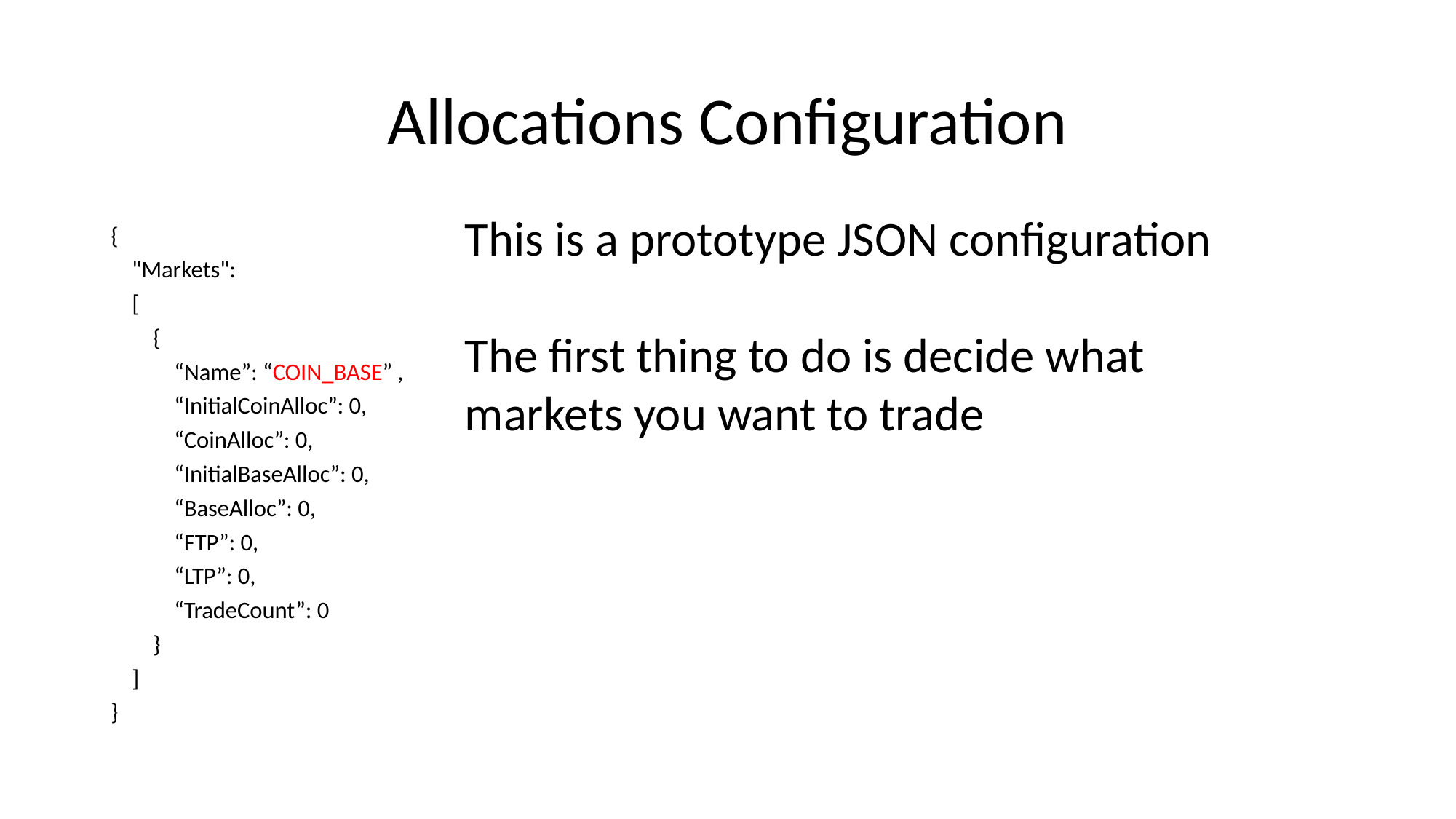

# Allocations Configuration
This is a prototype JSON configuration

The first thing to do is decide what markets you want to trade
{
    "Markets":
    [
        {
            “Name”: “COIN_BASE” ,
            “InitialCoinAlloc”: 0,
            “CoinAlloc”: 0,
            “InitialBaseAlloc”: 0,
            “BaseAlloc”: 0,
            “FTP”: 0,
            “LTP”: 0,
            “TradeCount”: 0
        }
    ]
}